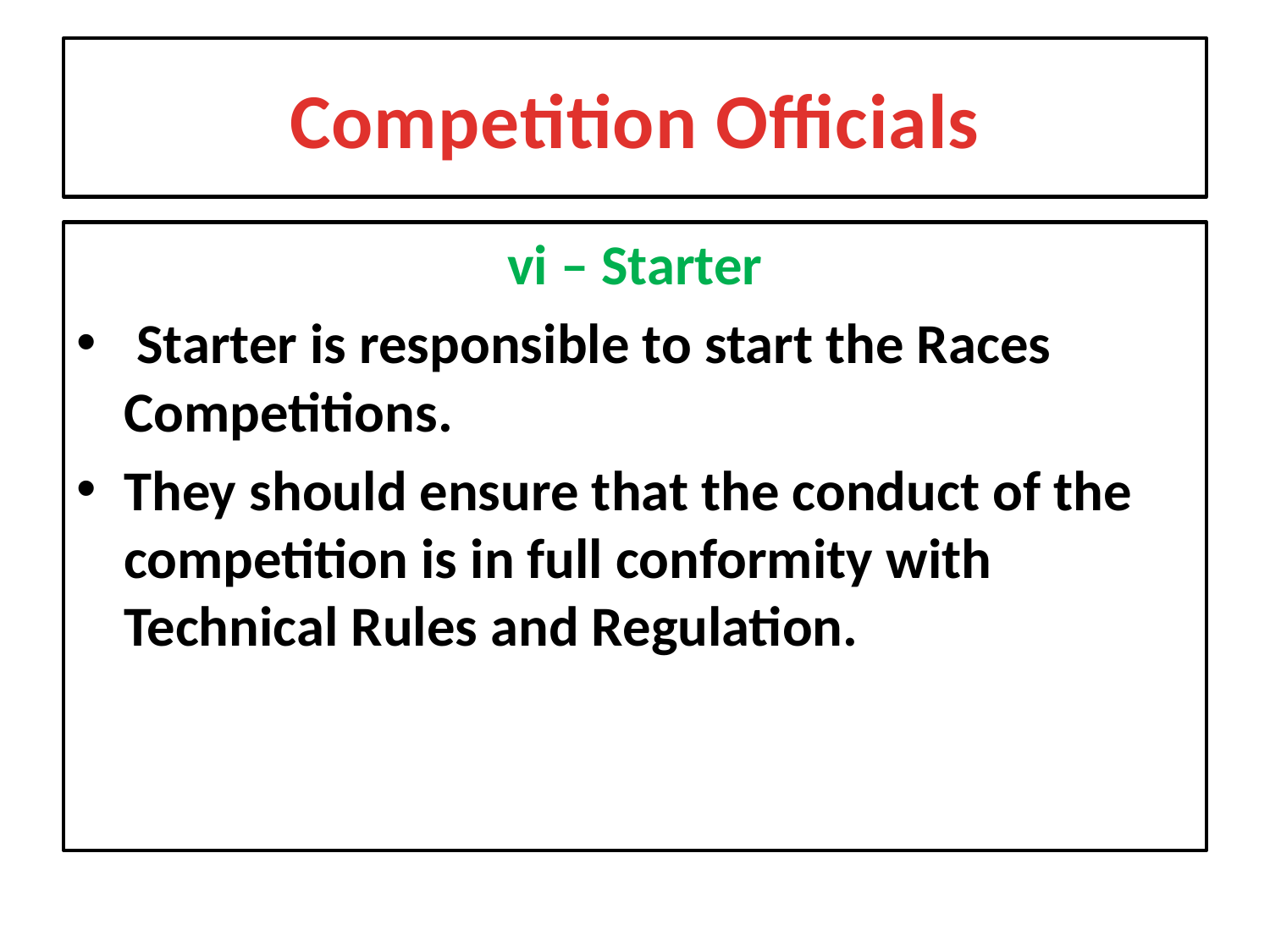

# Competition Officials
vi – Starter
 Starter is responsible to start the Races Competitions.
They should ensure that the conduct of the competition is in full conformity with  Technical Rules and Regulation.